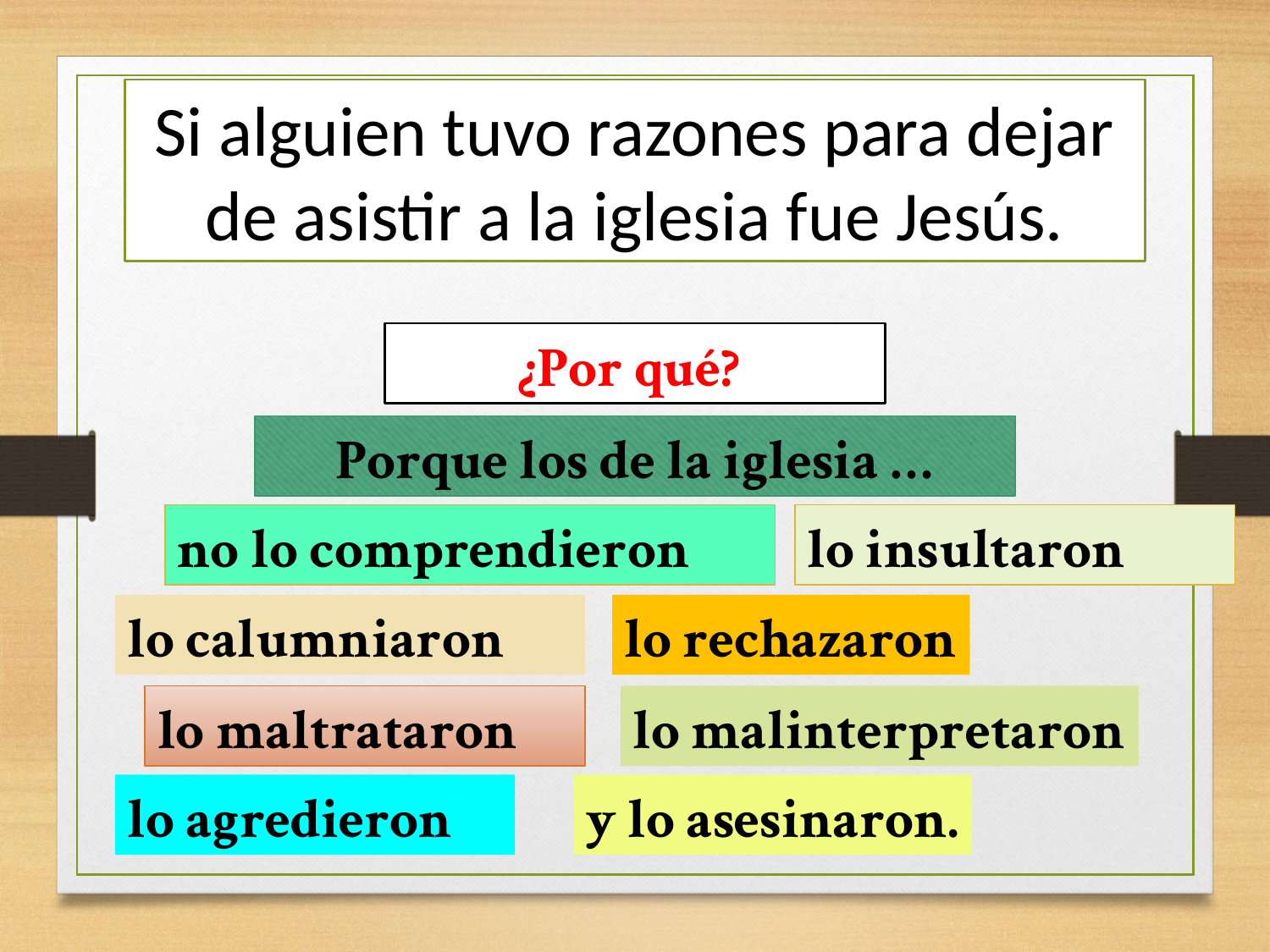

Si alguien tuvo razones para dejar de asistir a la iglesia fue Jesús.
¿Por qué?
Porque los de la iglesia …
no lo comprendieron
lo insultaron
lo rechazaron
lo calumniaron
lo maltrataron
lo malinterpretaron
lo agredieron
y lo asesinaron.